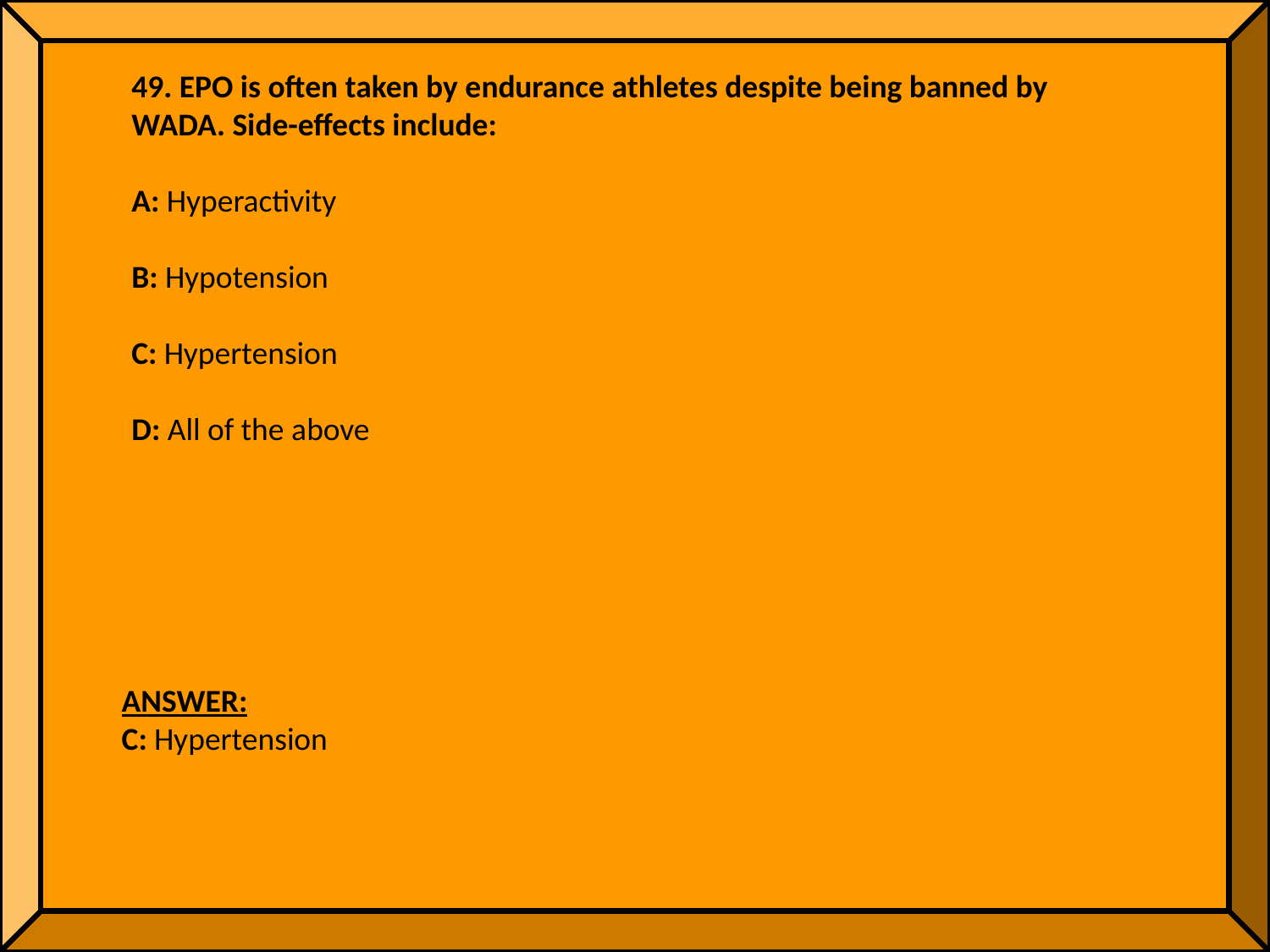

49. EPO is often taken by endurance athletes despite being banned by WADA. Side-effects include:

A: Hyperactivity

B: Hypotension

C: Hypertension

D: All of the above

ANSWER:
C: Hypertension